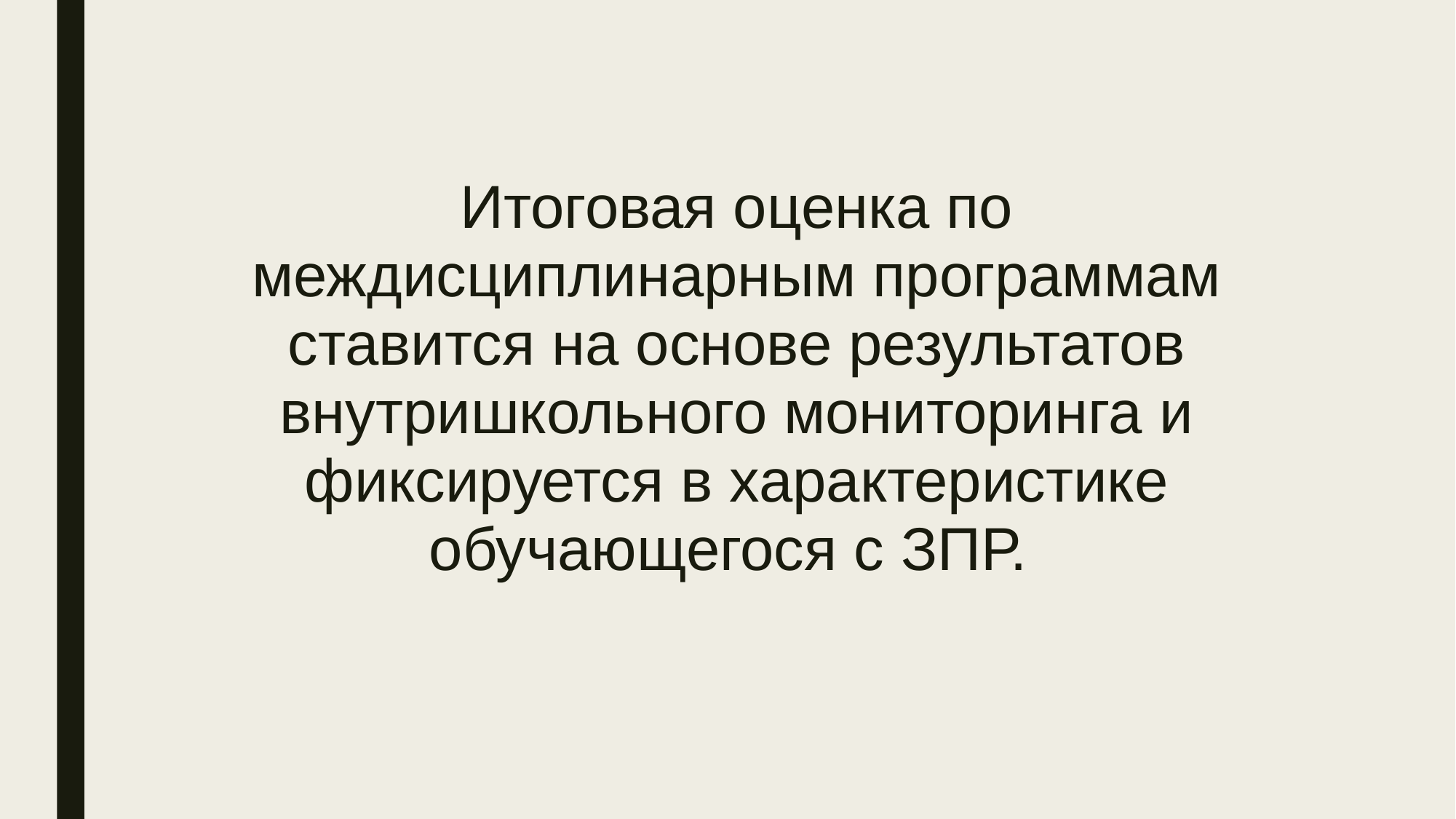

Итоговая оценка по междисциплинарным программам ставится на основе результатов внутришкольного мониторинга и фиксируется в характеристике обучающегося с ЗПР.